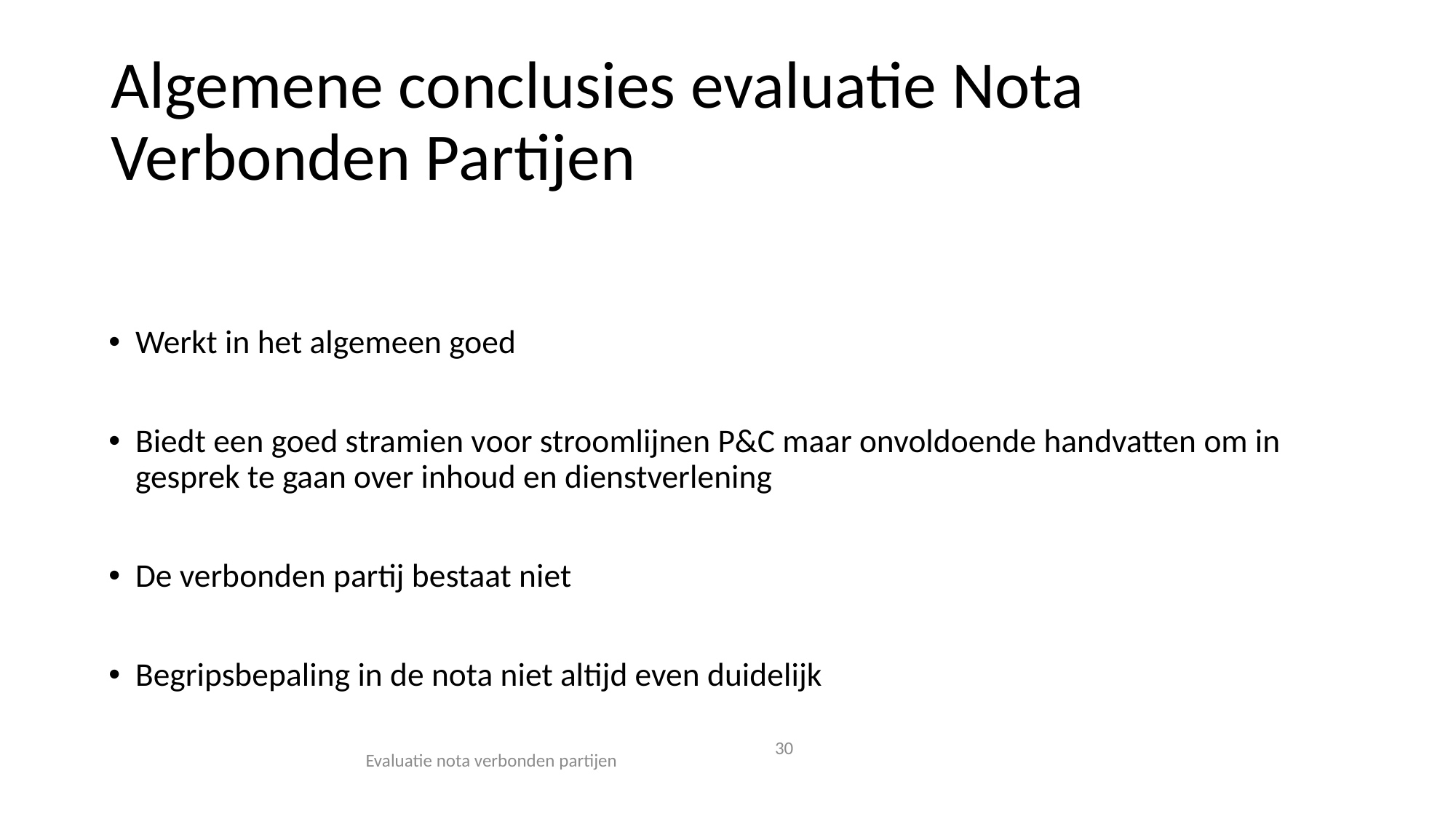

# Algemene conclusies evaluatie Nota Verbonden Partijen

Werkt in het algemeen goed

Biedt een goed stramien voor stroomlijnen P&C maar onvoldoende handvatten om in gesprek te gaan over inhoud en dienstverlening

De verbonden partij bestaat niet

Begripsbepaling in de nota niet altijd even duidelijk

30
Evaluatie nota verbonden partijen